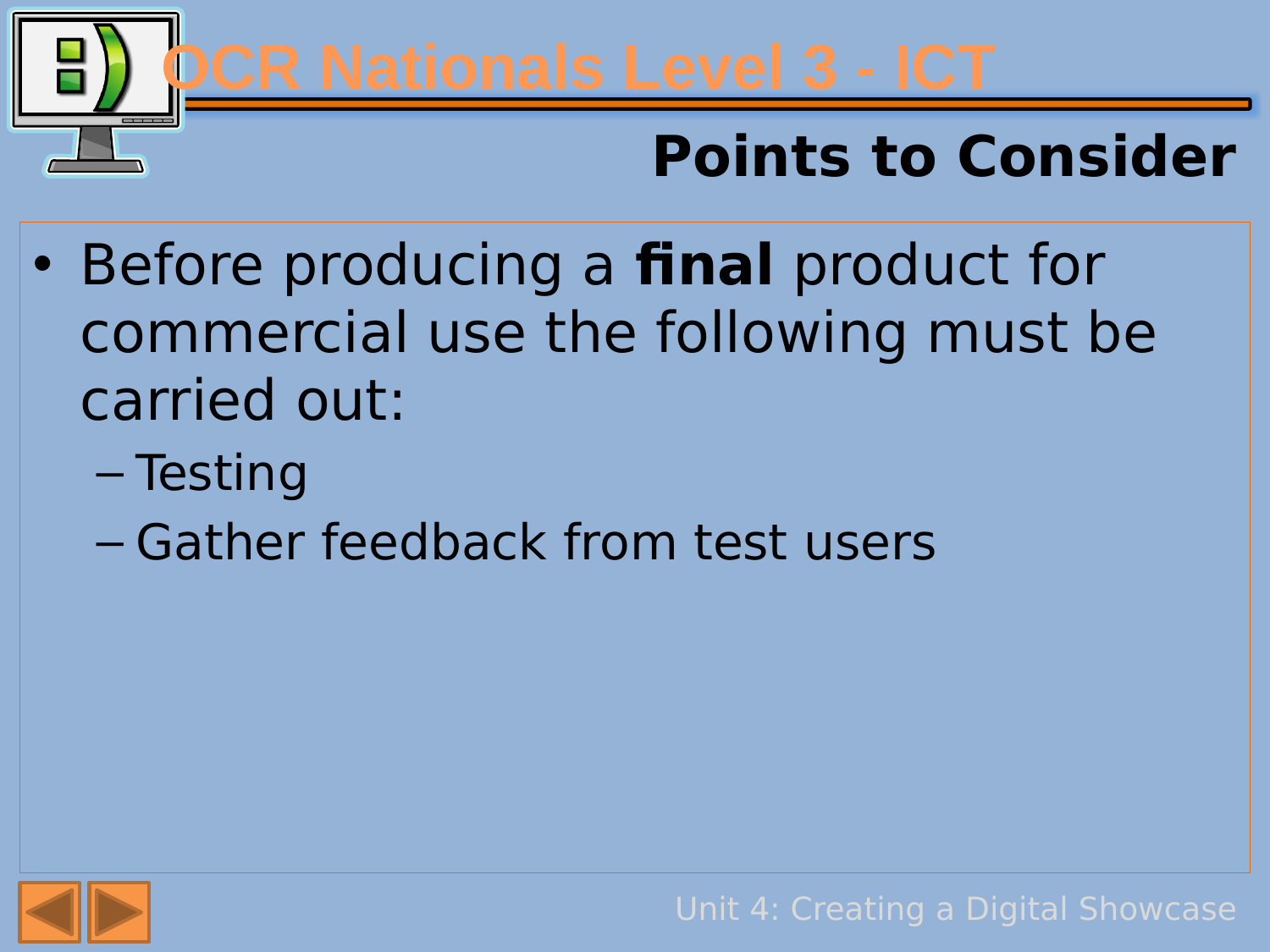

# Points to Consider
Before producing a final product for commercial use the following must be carried out:
Testing
Gather feedback from test users